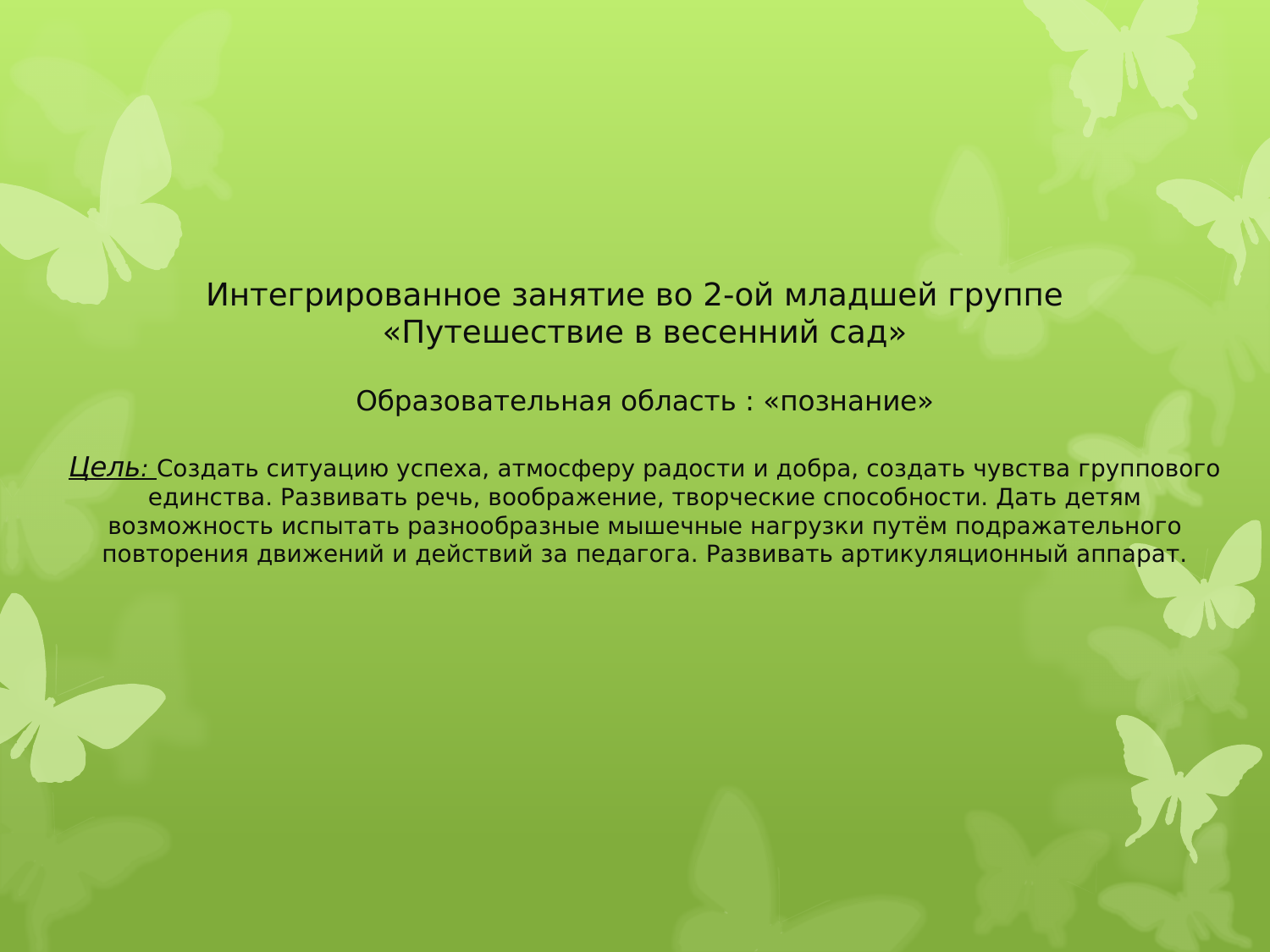

# Интегрированное занятие во 2-ой младшей группе «Путешествие в весенний сад» Образовательная область : «познание» Цель: Создать ситуацию успеха, атмосферу радости и добра, создать чувства группового единства. Развивать речь, воображение, творческие способности. Дать детям возможность испытать разнообразные мышечные нагрузки путём подражательного повторения движений и действий за педагога. Развивать артикуляционный аппарат.